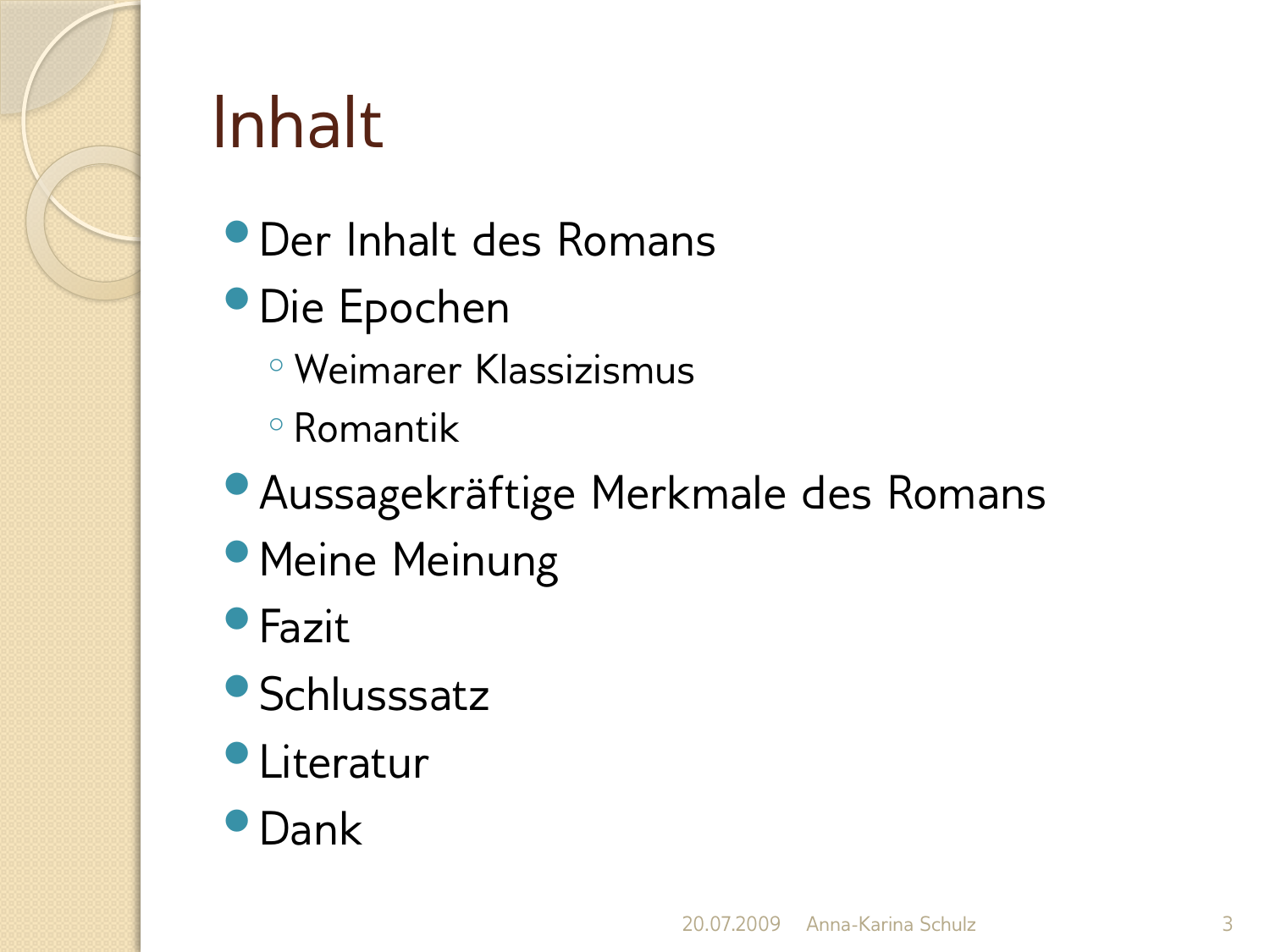

# Inhalt
Der Inhalt des Romans
Die Epochen
Weimarer Klassizismus
Romantik
Aussagekräftige Merkmale des Romans
Meine Meinung
Fazit
Schlusssatz
Literatur
Dank
20.07.2009
Anna-Karina Schulz
3